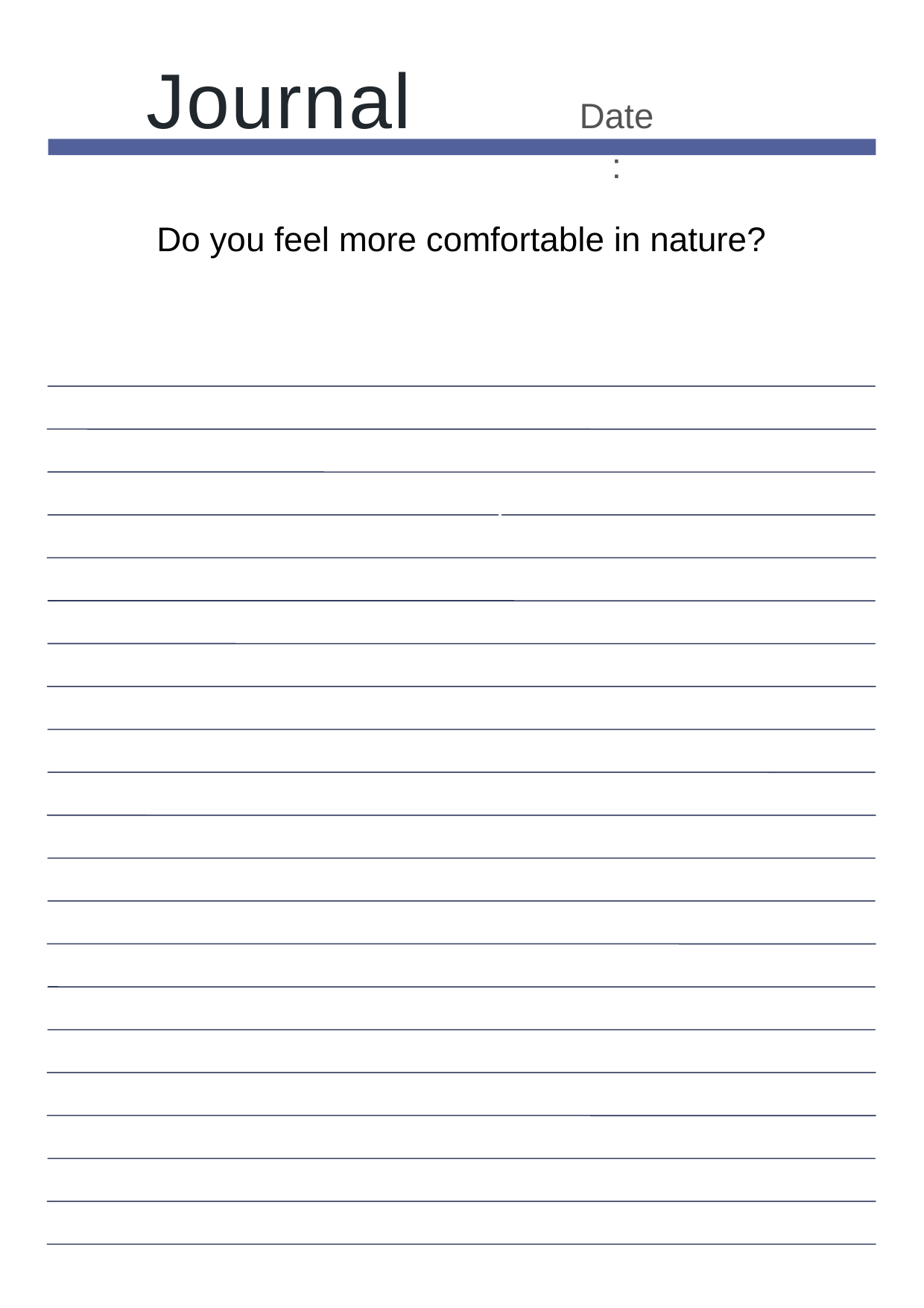

Journal
Date:

Do you feel more comfortable in nature?

Journal Prompt Here